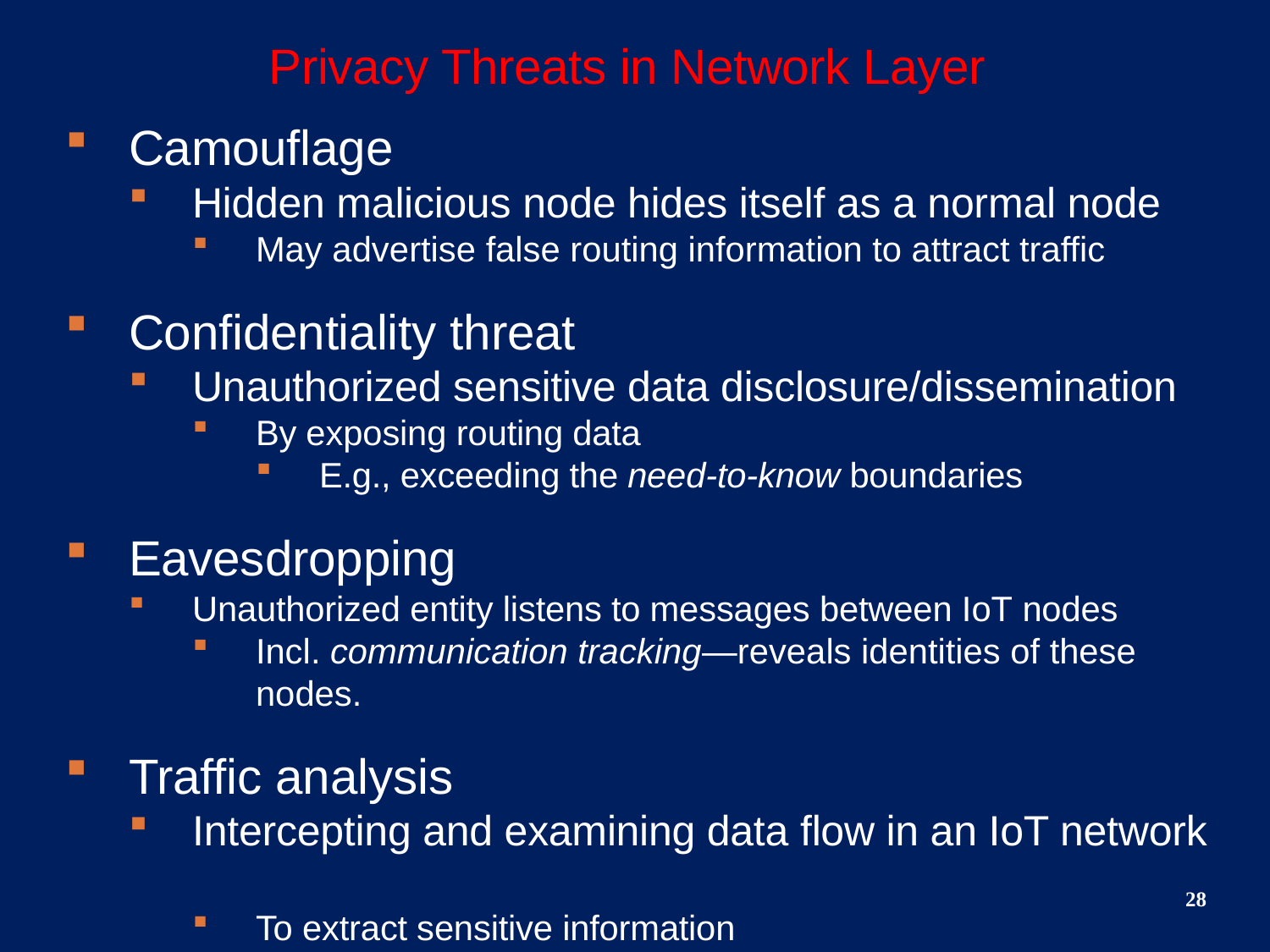

# Privacy Threats in Network Layer
Camouflage
Hidden malicious node hides itself as a normal node
May advertise false routing information to attract traffic
Confidentiality threat
Unauthorized sensitive data disclosure/dissemination
By exposing routing data
E.g., exceeding the need-to-know boundaries
Eavesdropping
Unauthorized entity listens to messages between IoT nodes
Incl. communication tracking—reveals identities of these nodes.
Traffic analysis
Intercepting and examining data flow in an IoT network
To extract sensitive information
28